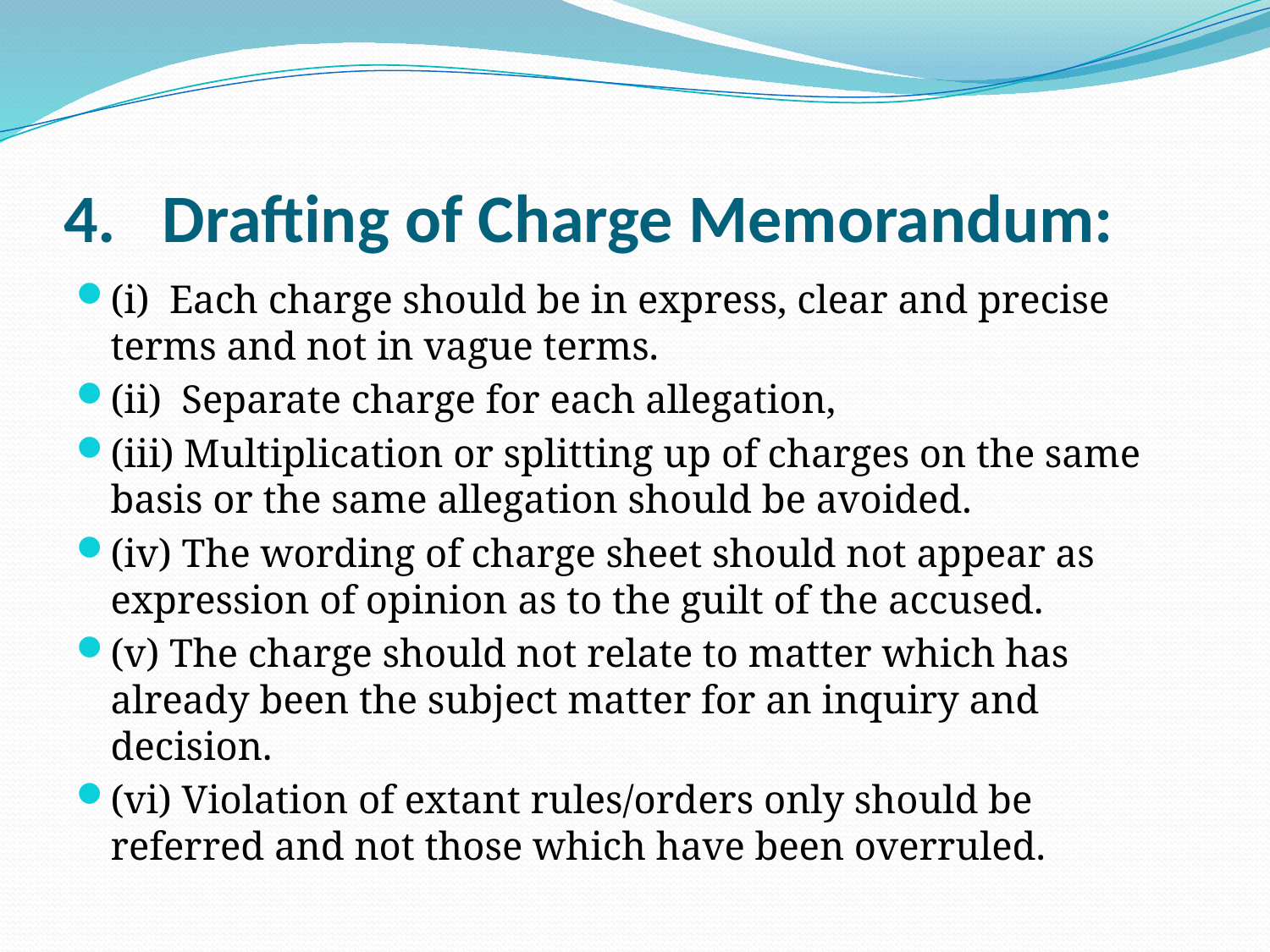

# 4.   Drafting of Charge Memorandum:
(i)  Each charge should be in express, clear and precise terms and not in vague terms.
(ii)  Separate charge for each allegation,
(iii) Multiplication or splitting up of charges on the same basis or the same allegation should be avoided.
(iv) The wording of charge sheet should not appear as expression of opinion as to the guilt of the accused.
(v) The charge should not relate to matter which has already been the subject matter for an inquiry and decision.
(vi) Violation of extant rules/orders only should be referred and not those which have been overruled.